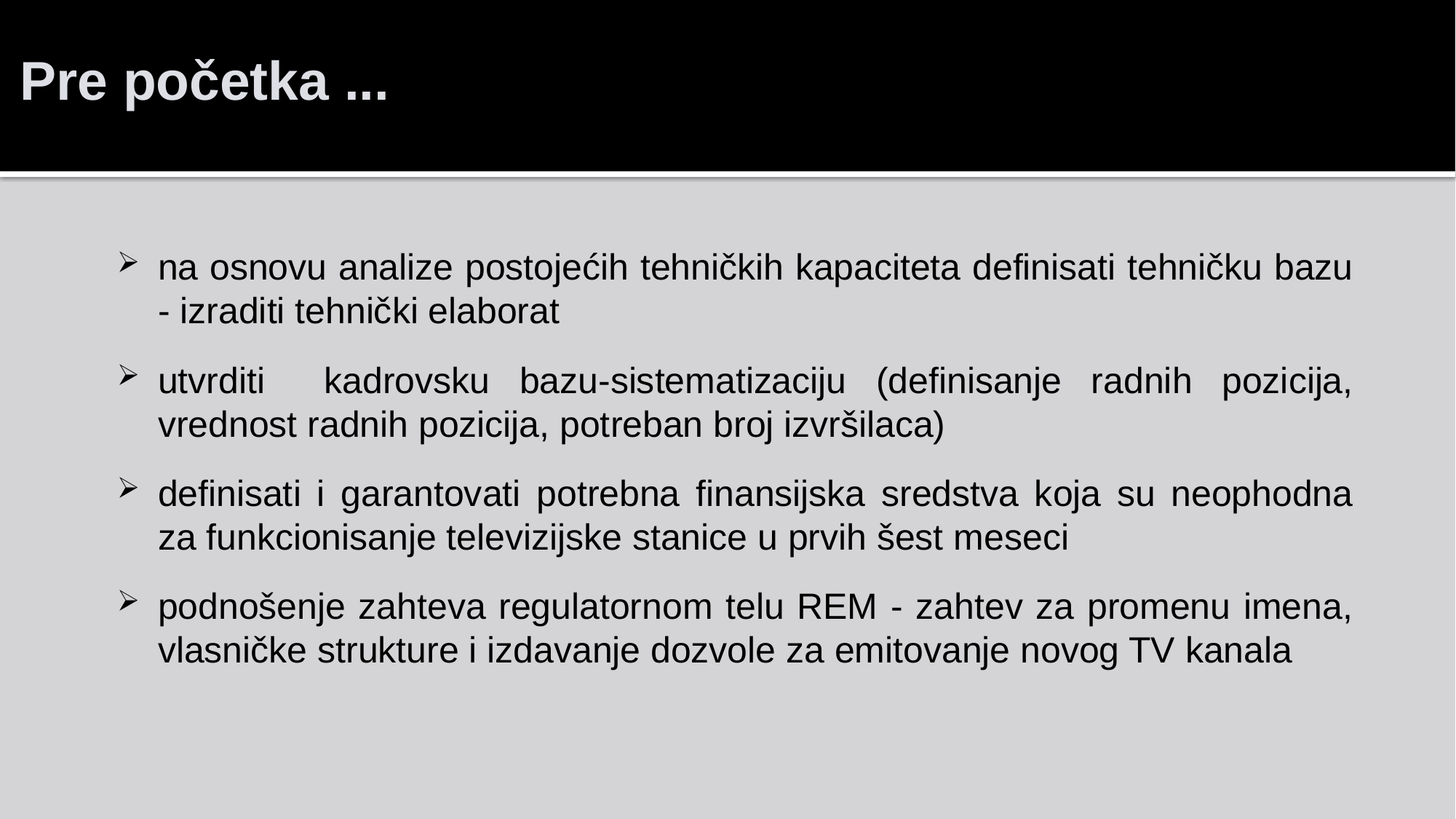

Pre početka ...

na osnovu analize postojećih tehničkih kapaciteta definisati tehničku bazu - izraditi tehnički elaborat

utvrditi  kadrovsku bazu-sistematizaciju (definisanje radnih pozicija, vrednost radnih pozicija, potreban broj izvršilaca)

definisati i garantovati potrebna finansijska sredstva koja su neophodna za funkcionisanje televizijske stanice u prvih šest meseci

podnošenje zahteva regulatornom telu REM - zahtev za promenu imena, vlasničke strukture i izdavanje dozvole za emitovanje novog TV kanala